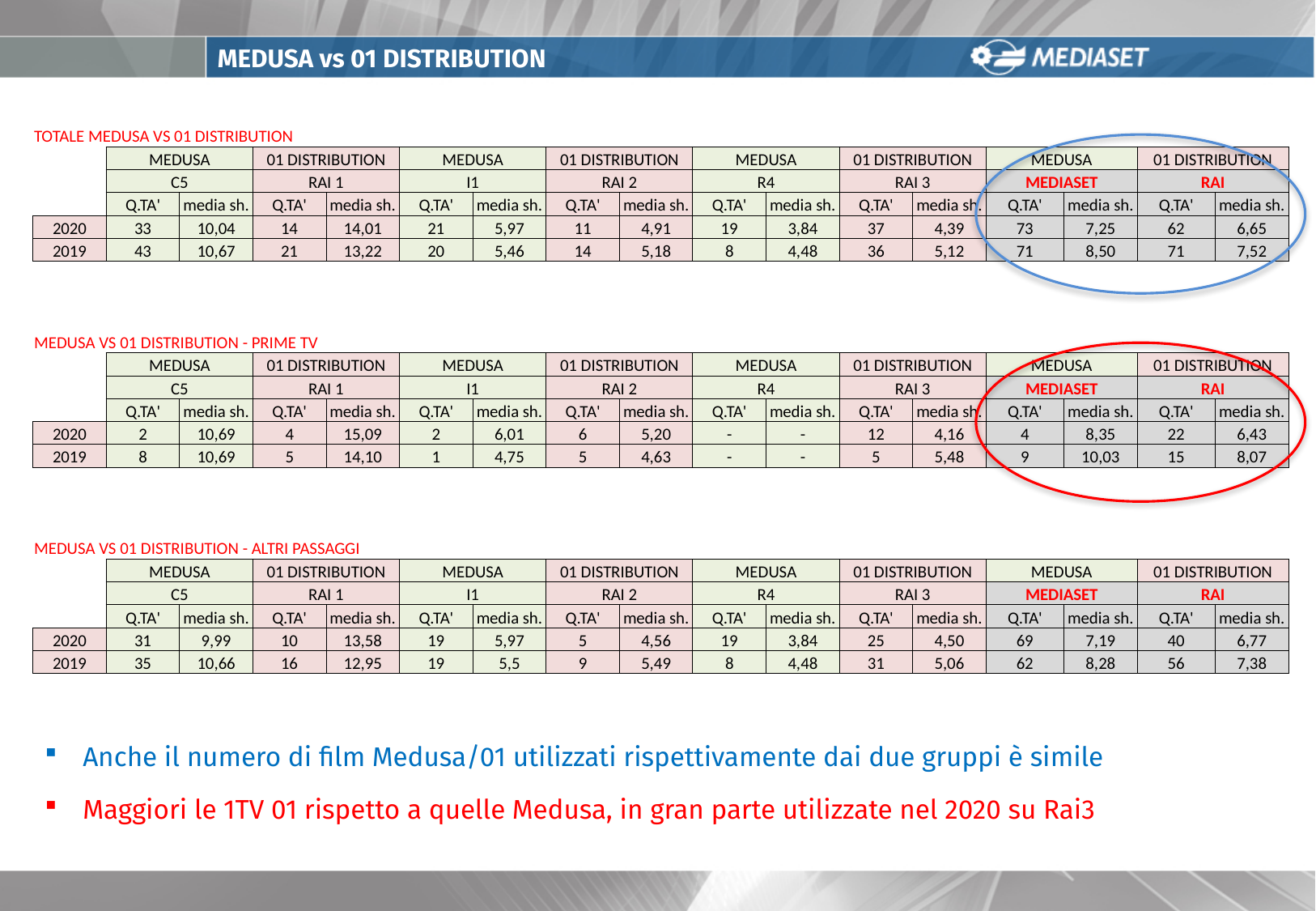

MEDUSA vs 01 DISTRIBUTION
| TOTALE MEDUSA VS 01 DISTRIBUTION |  |  |  |  |  |  |  |  |  |  |  |  |  |  |  |  |
| --- | --- | --- | --- | --- | --- | --- | --- | --- | --- | --- | --- | --- | --- | --- | --- | --- |
|  | MEDUSA |  | 01 DISTRIBUTION |  | MEDUSA |  | 01 DISTRIBUTION |  | MEDUSA |  | 01 DISTRIBUTION |  | MEDUSA |  | 01 DISTRIBUTION |  |
|  | C5 |  | RAI 1 |  | I1 |  | RAI 2 |  | R4 |  | RAI 3 |  | MEDIASET |  | RAI |  |
|  | Q.TA' | media sh. | Q.TA' | media sh. | Q.TA' | media sh. | Q.TA' | media sh. | Q.TA' | media sh. | Q.TA' | media sh. | Q.TA' | media sh. | Q.TA' | media sh. |
| 2020 | 33 | 10,04 | 14 | 14,01 | 21 | 5,97 | 11 | 4,91 | 19 | 3,84 | 37 | 4,39 | 73 | 7,25 | 62 | 6,65 |
| 2019 | 43 | 10,67 | 21 | 13,22 | 20 | 5,46 | 14 | 5,18 | 8 | 4,48 | 36 | 5,12 | 71 | 8,50 | 71 | 7,52 |
|  |  |  |  |  |  |  |  |  |  |  |  |  |  |  |  |  |
|  |  |  |  |  |  |  |  |  |  |  |  |  |  |  |  |  |
|  |  |  |  |  |  |  |  |  |  |  |  |  |  |  |  |  |
| MEDUSA VS 01 DISTRIBUTION - PRIME TV |  |  |  |  |  |  |  |  |  |  |  |  |  |  |  |  |
|  | MEDUSA |  | 01 DISTRIBUTION |  | MEDUSA |  | 01 DISTRIBUTION |  | MEDUSA |  | 01 DISTRIBUTION |  | MEDUSA |  | 01 DISTRIBUTION |  |
|  | C5 |  | RAI 1 |  | I1 |  | RAI 2 |  | R4 |  | RAI 3 |  | MEDIASET |  | RAI |  |
|  | Q.TA' | media sh. | Q.TA' | media sh. | Q.TA' | media sh. | Q.TA' | media sh. | Q.TA' | media sh. | Q.TA' | media sh. | Q.TA' | media sh. | Q.TA' | media sh. |
| 2020 | 2 | 10,69 | 4 | 15,09 | 2 | 6,01 | 6 | 5,20 | - | - | 12 | 4,16 | 4 | 8,35 | 22 | 6,43 |
| 2019 | 8 | 10,69 | 5 | 14,10 | 1 | 4,75 | 5 | 4,63 | - | - | 5 | 5,48 | 9 | 10,03 | 15 | 8,07 |
|  |  |  |  |  |  |  |  |  |  |  |  |  |  |  |  |  |
|  |  |  |  |  |  |  |  |  |  |  |  |  |  |  |  |  |
|  |  |  |  |  |  |  |  |  |  |  |  |  |  |  |  |  |
| MEDUSA VS 01 DISTRIBUTION - ALTRI PASSAGGI |  |  |  |  |  |  |  |  |  |  |  |  |  |  |  |  |
|  | MEDUSA |  | 01 DISTRIBUTION |  | MEDUSA |  | 01 DISTRIBUTION |  | MEDUSA |  | 01 DISTRIBUTION |  | MEDUSA |  | 01 DISTRIBUTION |  |
|  | C5 |  | RAI 1 |  | I1 |  | RAI 2 |  | R4 |  | RAI 3 |  | MEDIASET |  | RAI |  |
|  | Q.TA' | media sh. | Q.TA' | media sh. | Q.TA' | media sh. | Q.TA' | media sh. | Q.TA' | media sh. | Q.TA' | media sh. | Q.TA' | media sh. | Q.TA' | media sh. |
| 2020 | 31 | 9,99 | 10 | 13,58 | 19 | 5,97 | 5 | 4,56 | 19 | 3,84 | 25 | 4,50 | 69 | 7,19 | 40 | 6,77 |
| 2019 | 35 | 10,66 | 16 | 12,95 | 19 | 5,5 | 9 | 5,49 | 8 | 4,48 | 31 | 5,06 | 62 | 8,28 | 56 | 7,38 |

Anche il numero di film Medusa/01 utilizzati rispettivamente dai due gruppi è simile
Maggiori le 1TV 01 rispetto a quelle Medusa, in gran parte utilizzate nel 2020 su Rai3